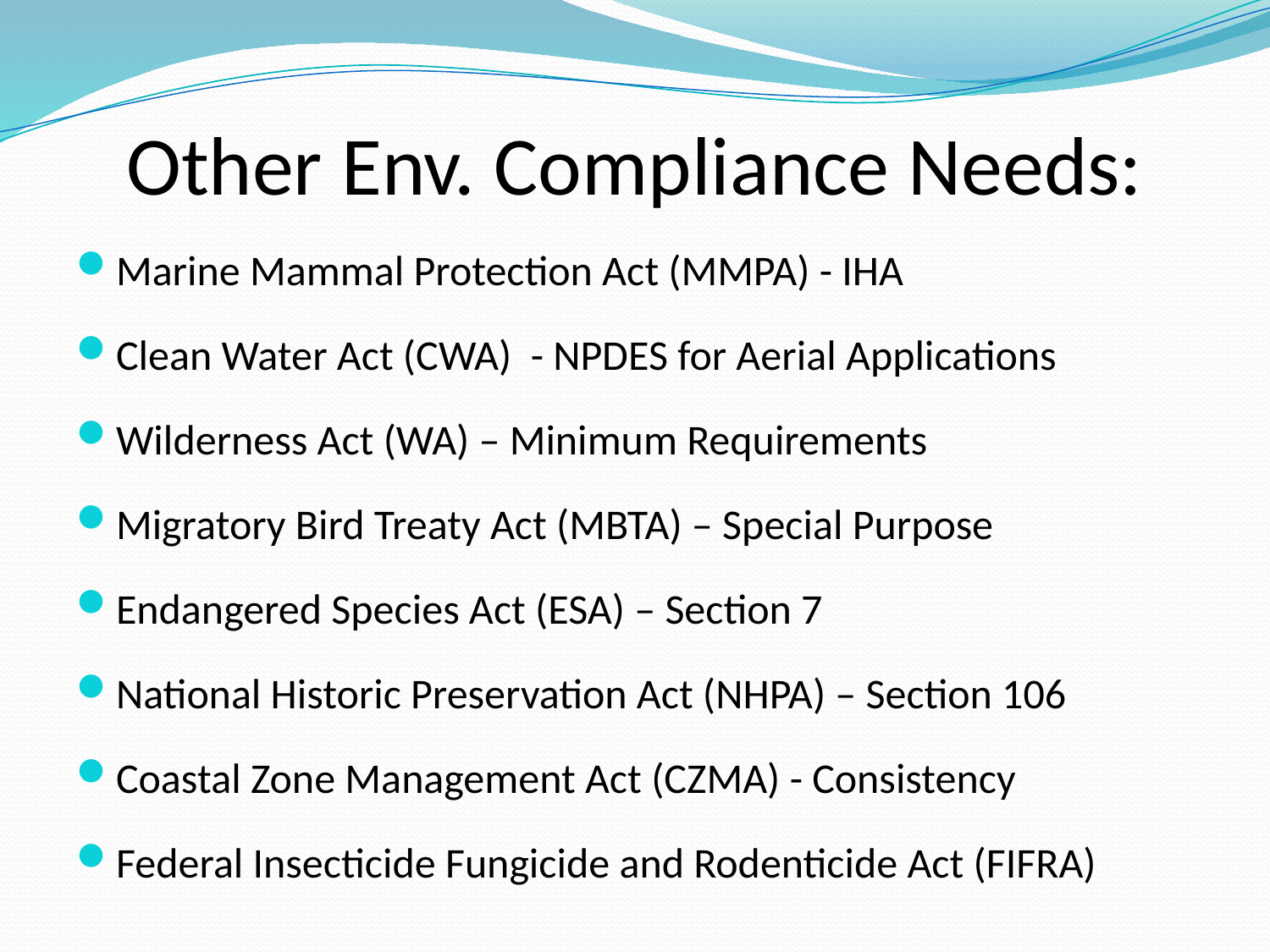

# Other Env. Compliance Needs:
Marine Mammal Protection Act (MMPA) - IHA
Clean Water Act (CWA)  - NPDES for Aerial Applications
Wilderness Act (WA) – Minimum Requirements
Migratory Bird Treaty Act (MBTA) – Special Purpose
Endangered Species Act (ESA) – Section 7
National Historic Preservation Act (NHPA) – Section 106
Coastal Zone Management Act (CZMA) - Consistency
Federal Insecticide Fungicide and Rodenticide Act (FIFRA)